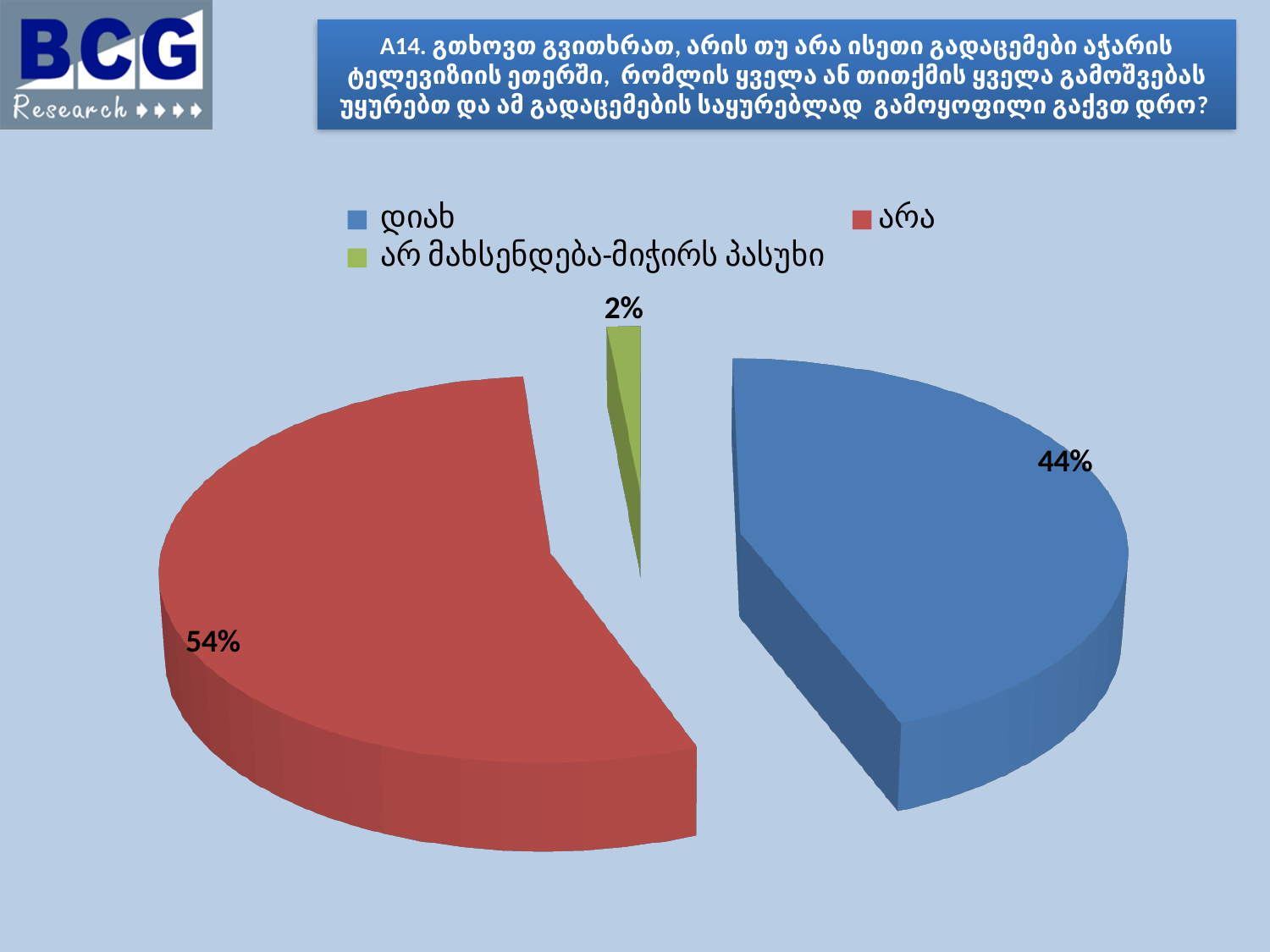

# A14. გთხოვთ გვითხრათ, არის თუ არა ისეთი გადაცემები აჭარის ტელევიზიის ეთერში,  რომლის ყველა ან თითქმის ყველა გამოშვებას უყურებთ და ამ გადაცემების საყურებლად  გამოყოფილი გაქვთ დრო?

[unsupported chart]